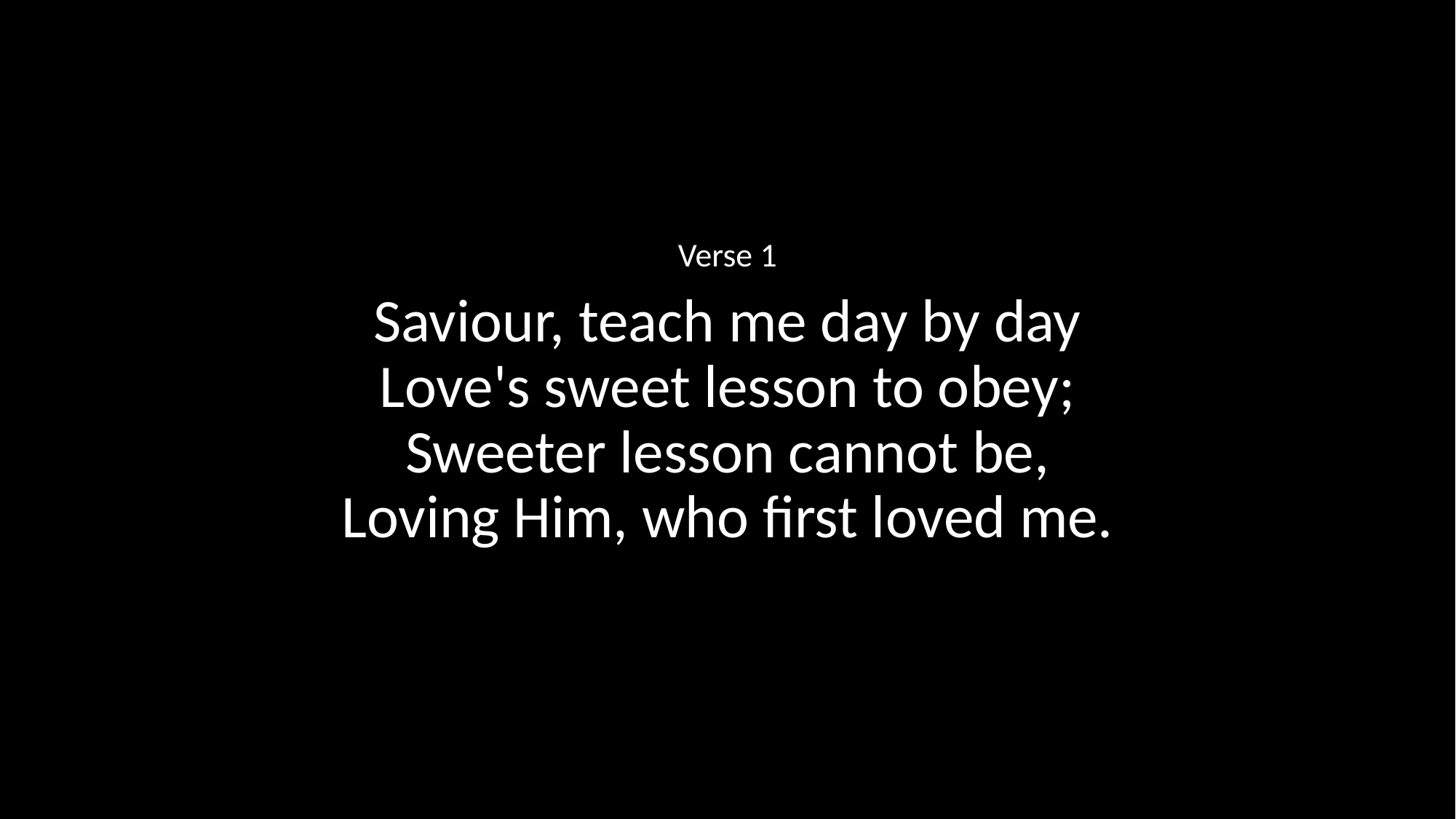

Verse 1
Saviour, teach me day by day
Love's sweet lesson to obey;
Sweeter lesson cannot be,
Loving Him, who first loved me.